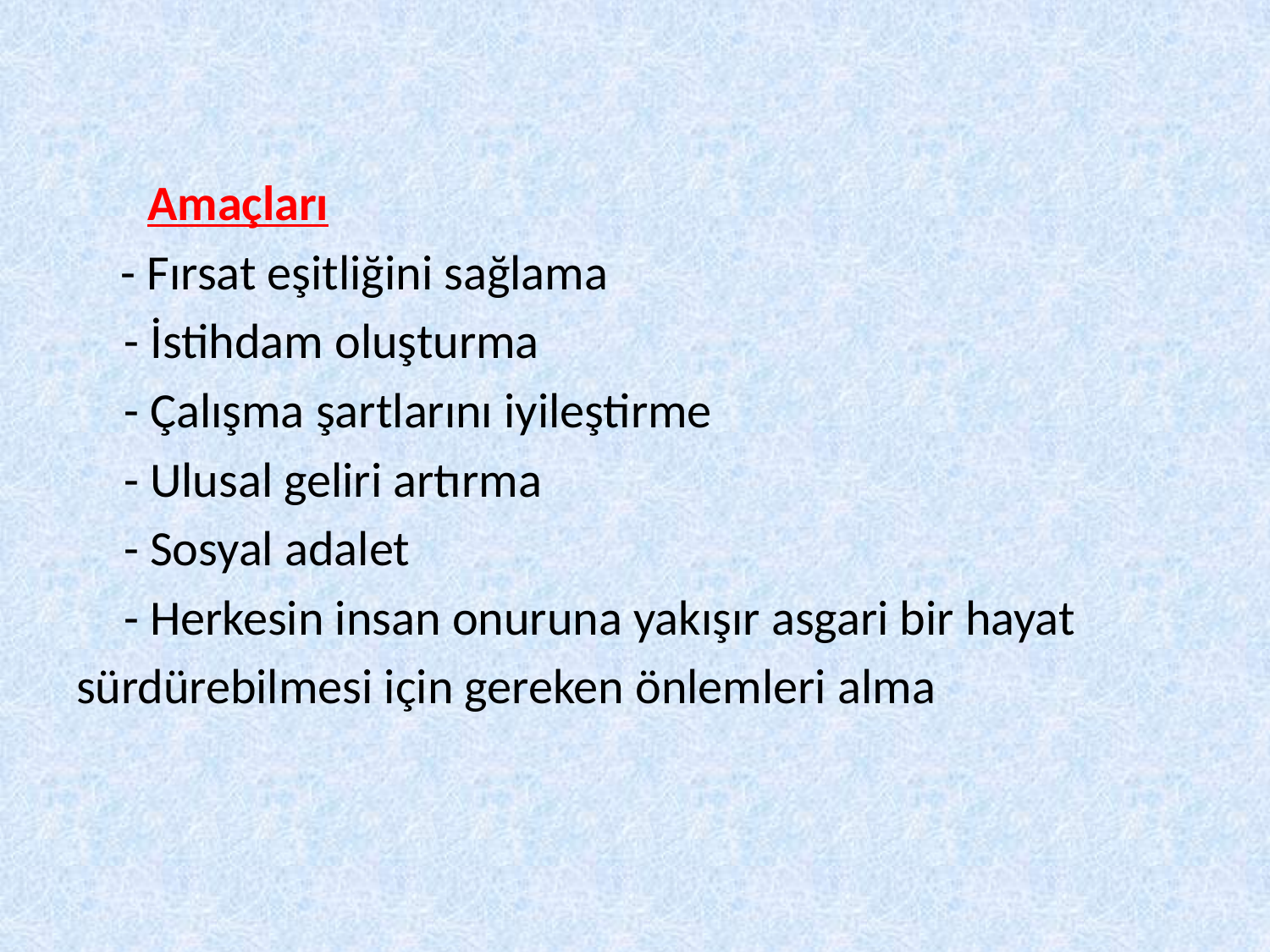

Amaçları
    - Fırsat eşitliğini sağlama
	- İstihdam oluşturma
	- Çalışma şartlarını iyileştirme
	- Ulusal geliri artırma
	- Sosyal adalet
	- Herkesin insan onuruna yakışır asgari bir hayat
sürdürebilmesi için gereken önlemleri alma